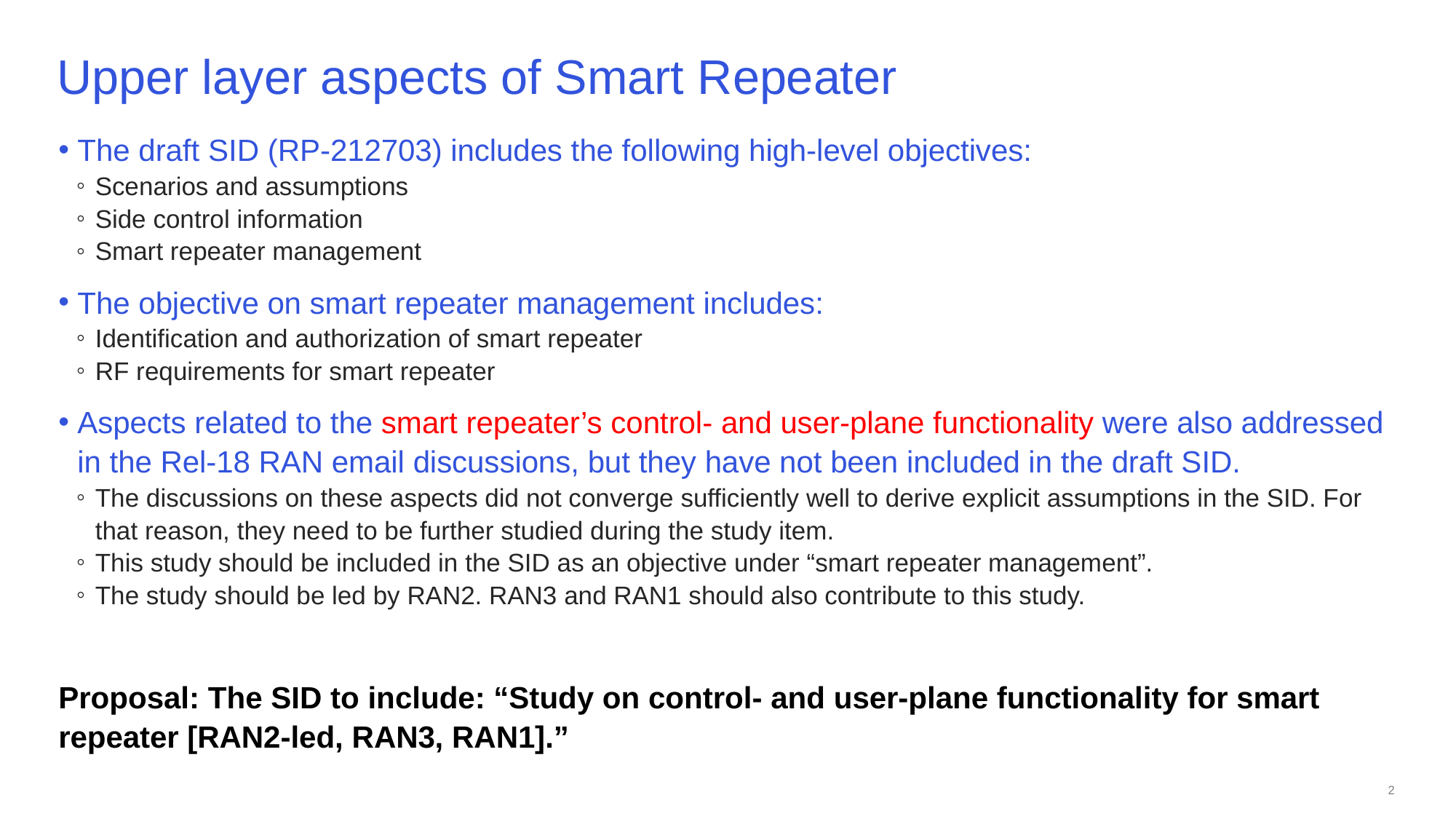

# Upper layer aspects of Smart Repeater
The draft SID (RP-212703) includes the following high-level objectives:
Scenarios and assumptions
Side control information
Smart repeater management
The objective on smart repeater management includes:
Identification and authorization of smart repeater
RF requirements for smart repeater
Aspects related to the smart repeater’s control- and user-plane functionality were also addressed in the Rel-18 RAN email discussions, but they have not been included in the draft SID.
The discussions on these aspects did not converge sufficiently well to derive explicit assumptions in the SID. For that reason, they need to be further studied during the study item.
This study should be included in the SID as an objective under “smart repeater management”.
The study should be led by RAN2. RAN3 and RAN1 should also contribute to this study.

Proposal: The SID to include: “Study on control- and user-plane functionality for smart repeater [RAN2-led, RAN3, RAN1].”